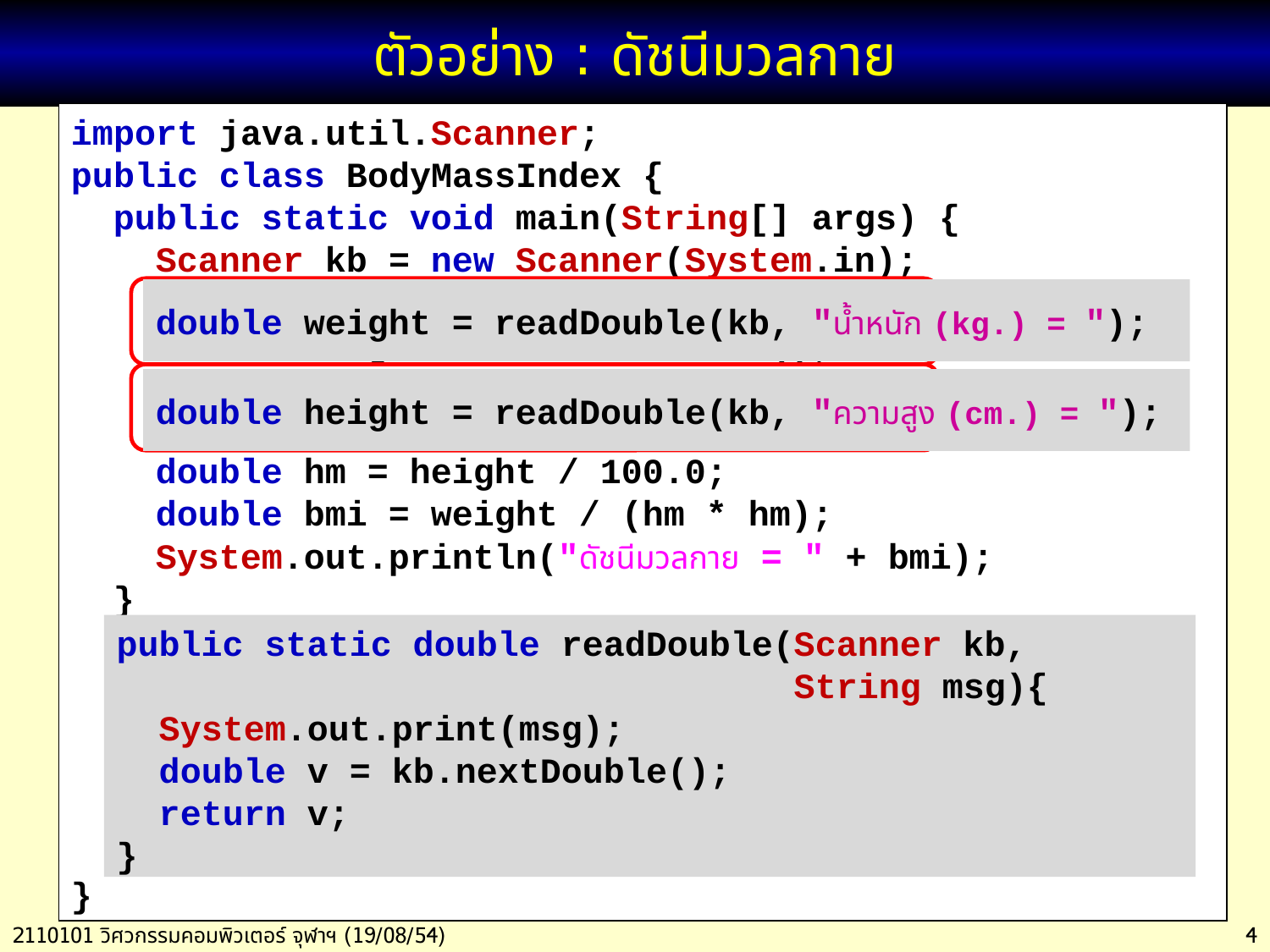

# ตัวอย่าง : ดัชนีมวลกาย
import java.util.Scanner;
public class BodyMassIndex {
  public static void main(String[] args) {
    Scanner kb = new Scanner(System.in);
    System.out.print("น้ำหนัก (kg.) = ");
    double weight = kb.nextDouble();
    System.out.print("ความสูง (cm.) = ");
    double height = kb.nextDouble();
    double hm = height / 100.0;
    double bmi = weight / (hm * hm);
    System.out.println("ดัชนีมวลกาย = " + bmi);
  }

}

double weight = readDouble(kb, "น้ำหนัก (kg.) = ");
double height = readDouble(kb, "ความสูง (cm.) = ");
public static double readDouble(Scanner kb,
                                String msg){
  System.out.print(msg);
  double v = kb.nextDouble();
  return v;
}